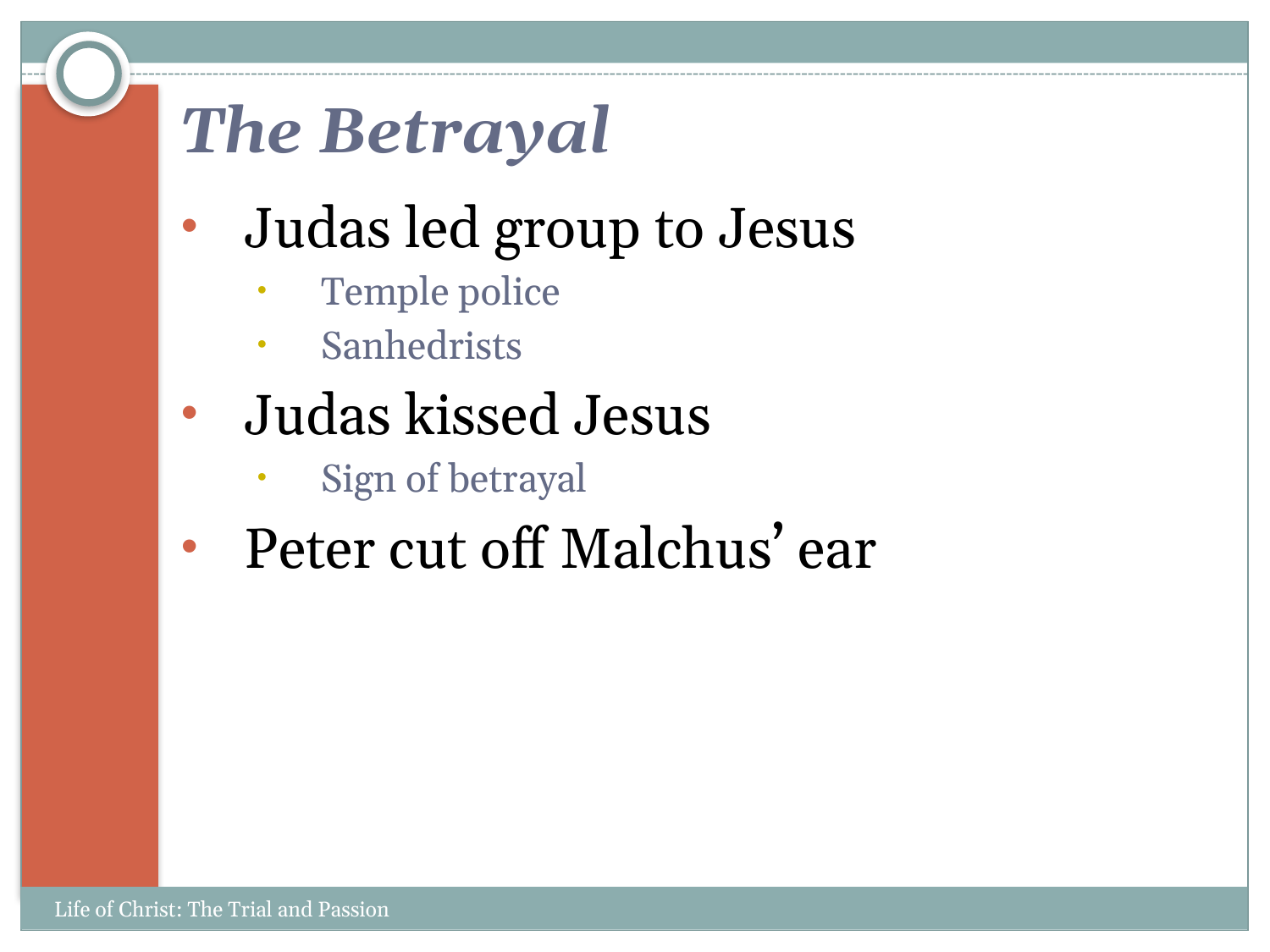

# The Betrayal
Judas led group to Jesus
Temple police
Sanhedrists
Judas kissed Jesus
Sign of betrayal
Peter cut off Malchus’ ear
Life of Christ: The Trial and Passion